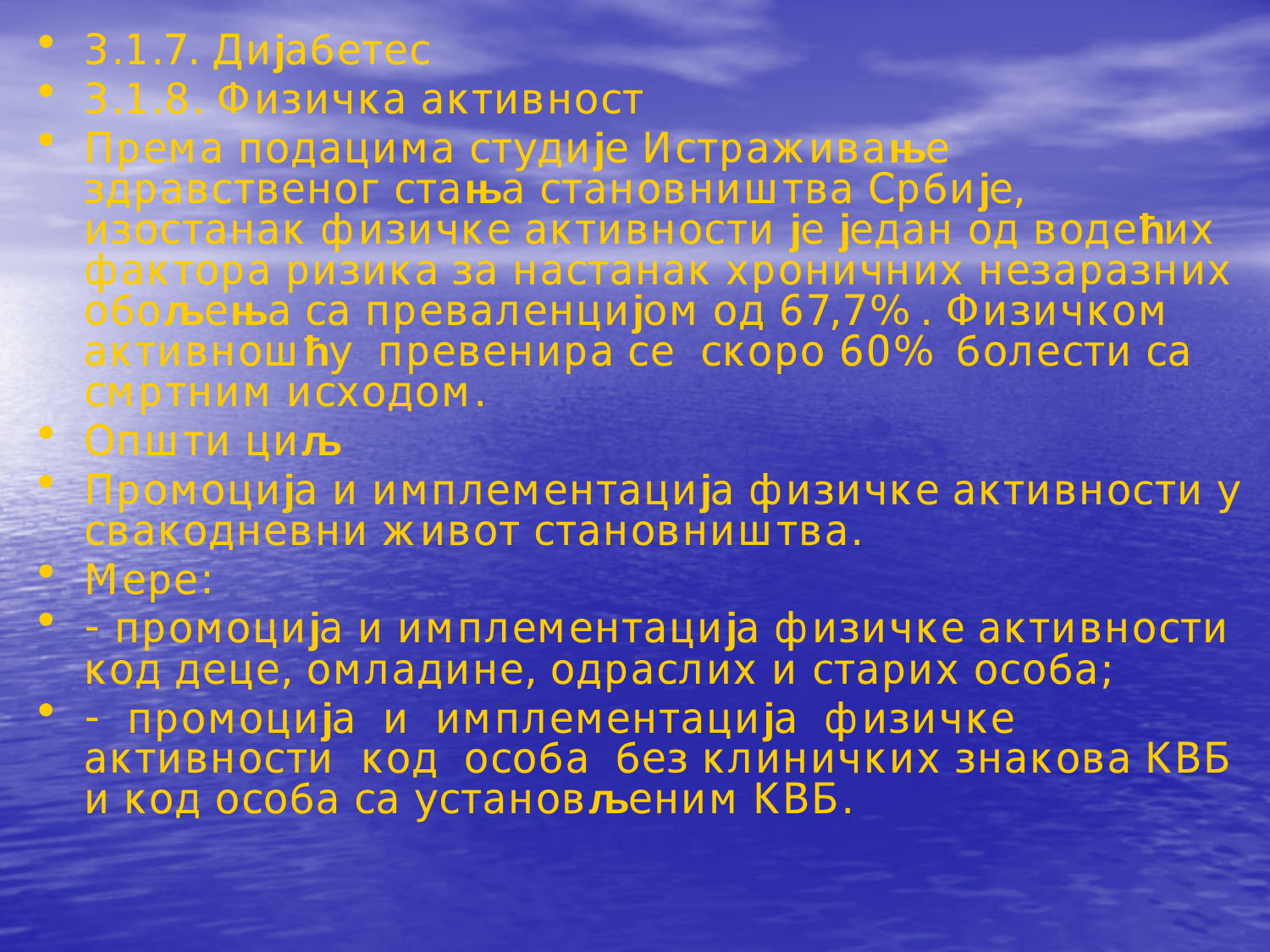

3.1.7. Дијабетес
3.1.8. Физичка активност
Према подацима студије Истраживање здравственог стања становништва Србије,  изостанак физичке активности је један од водећих фактора ризика за настанак хроничних незаразних обољења са преваленцијом од 67,7%. Физичком активношћу  превенира се  скоро 60% болести са смртним исходом.
Општи циљ
Промоција и имплементација физичке активности у свакодневни живот становништва.
Мере:
- промоција и имплементација физичке активности код деце, омладине, одраслих и старих особа;
-  промоција  и  имплементација  физичке  активности  код  особа  без клиничких знакова КВБ и код особа са установљеним КВБ.